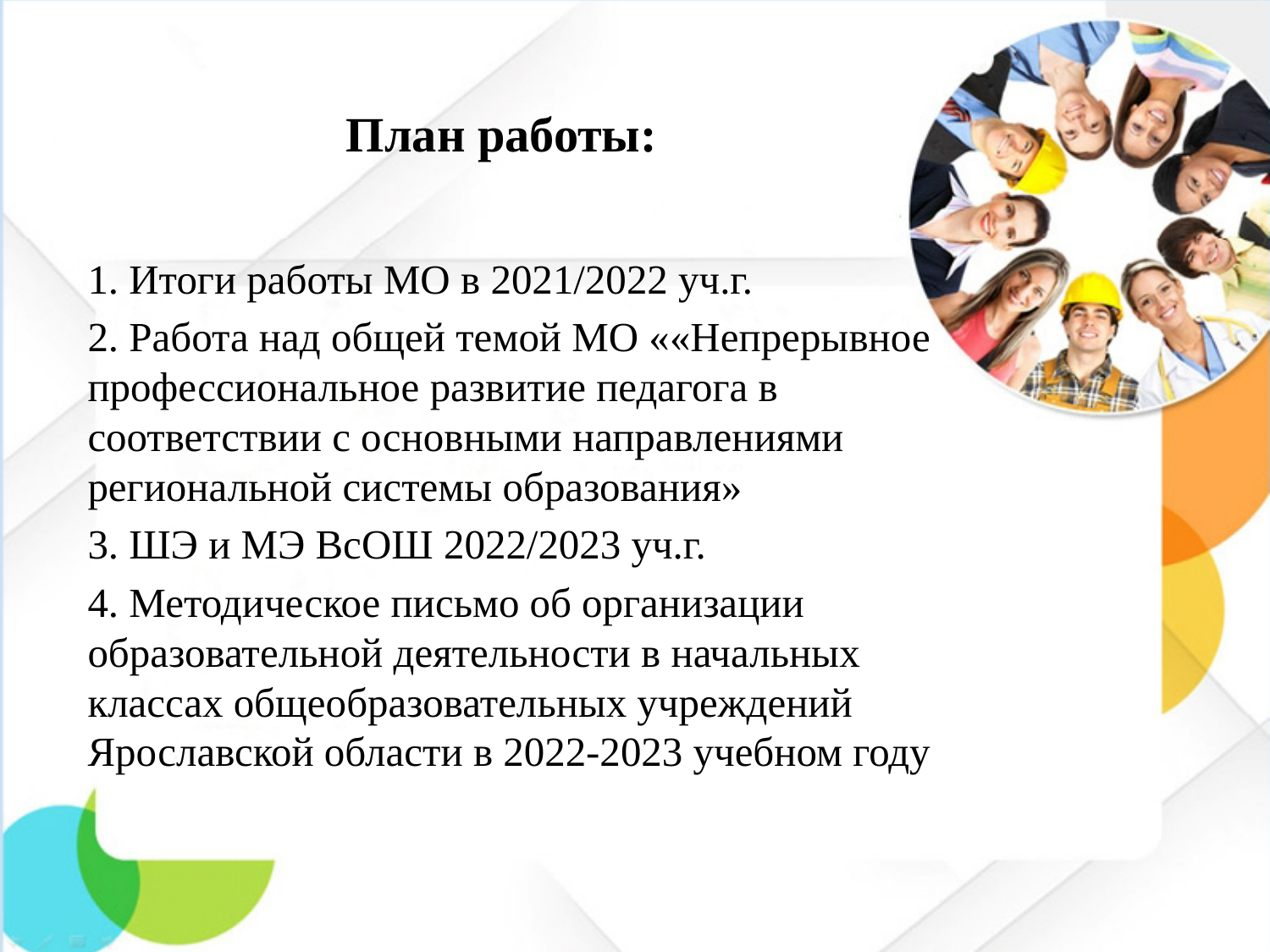

План работы:
1. Итоги работы МО в 2021/2022 уч.г.
2. Работа над общей темой МО ««Непрерывное профессиональное развитие педагога в соответствии с основными направлениями региональной системы образования»
3. ШЭ и МЭ ВсОШ 2022/2023 уч.г.
4. Методическое письмо об организации образовательной деятельности в начальных классах общеобразовательных учреждений Ярославской области в 2022-2023 учебном году